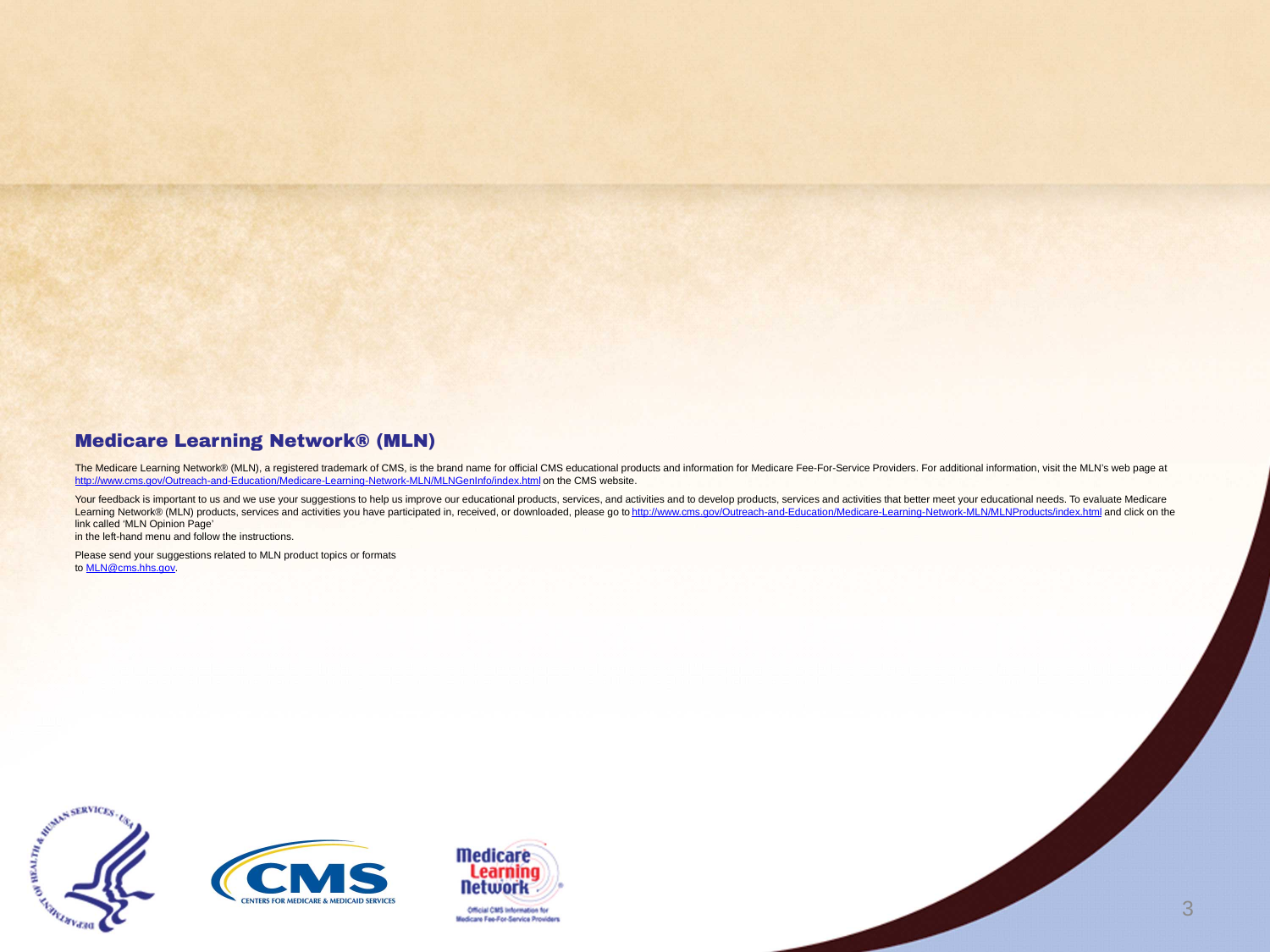

# Medicare Learning Network® (MLN) The Medicare Learning Network® (MLN), a registered trademark of CMS, is the brand name for official CMS educational products and information for Medicare Fee-For-Service Providers. For additional information, visit the MLN’s web page at http://www.cms.gov/Outreach-and-Education/Medicare-Learning-Network-MLN/MLNGenInfo/index.html on the CMS website.
Your feedback is important to us and we use your suggestions to help us improve our educational products, services, and activities and to develop products, services and activities that better meet your educational needs. To evaluate Medicare Learning Network® (MLN) products, services and activities you have participated in, received, or downloaded, please go to http://www.cms.gov/Outreach-and-Education/Medicare-Learning-Network-MLN/MLNProducts/index.html and click on the link called ‘MLN Opinion Page’
in the left-hand menu and follow the instructions.
Please send your suggestions related to MLN product topics or formats
to MLN@cms.hhs.gov.

3